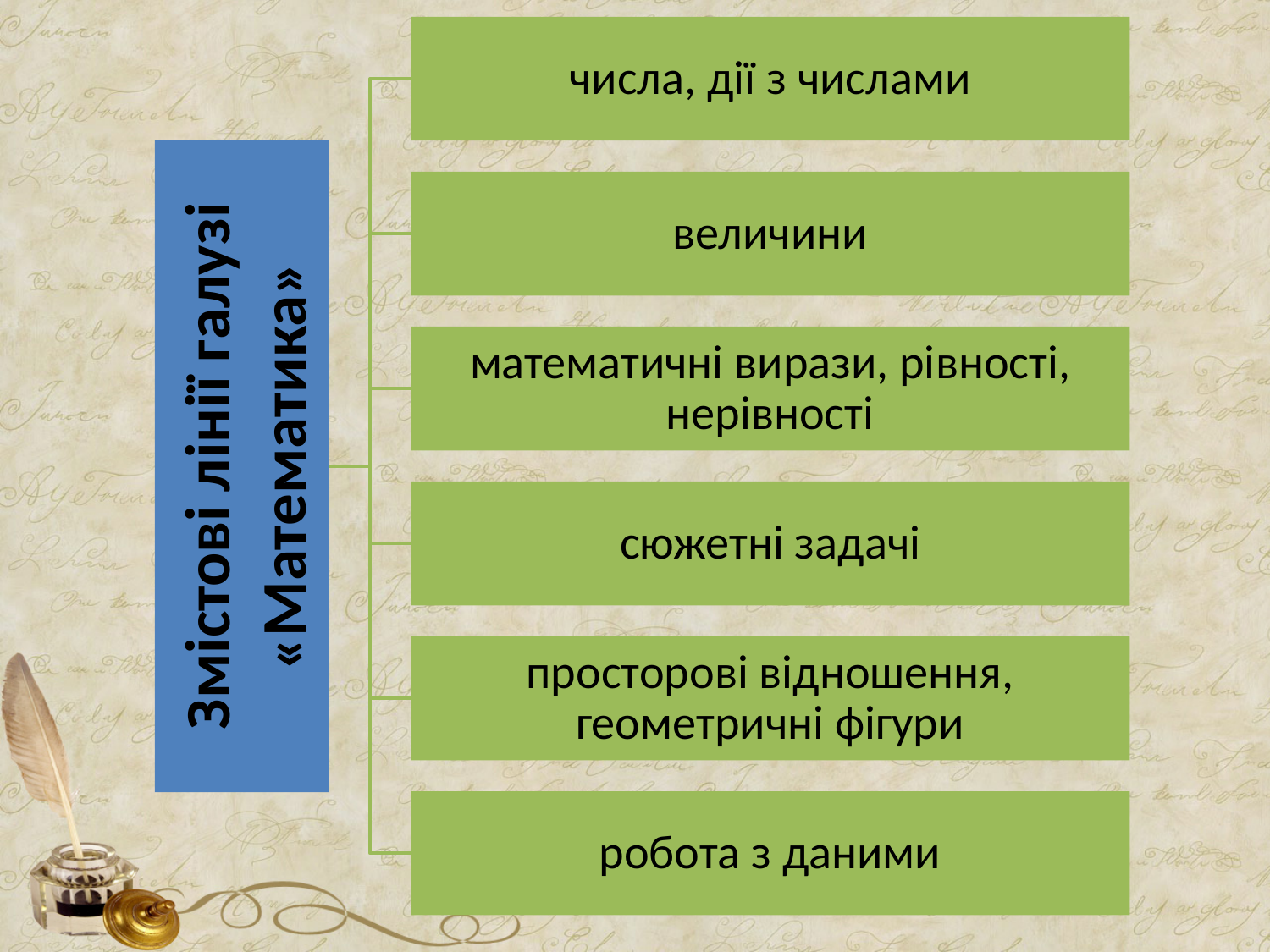

Змістові лінії галузі «Математика»
числа, дії з числами
величини
математичні вирази, рівності, нерівності
сюжетні задачі
просторові відношення, геометричні фігури
робота з даними